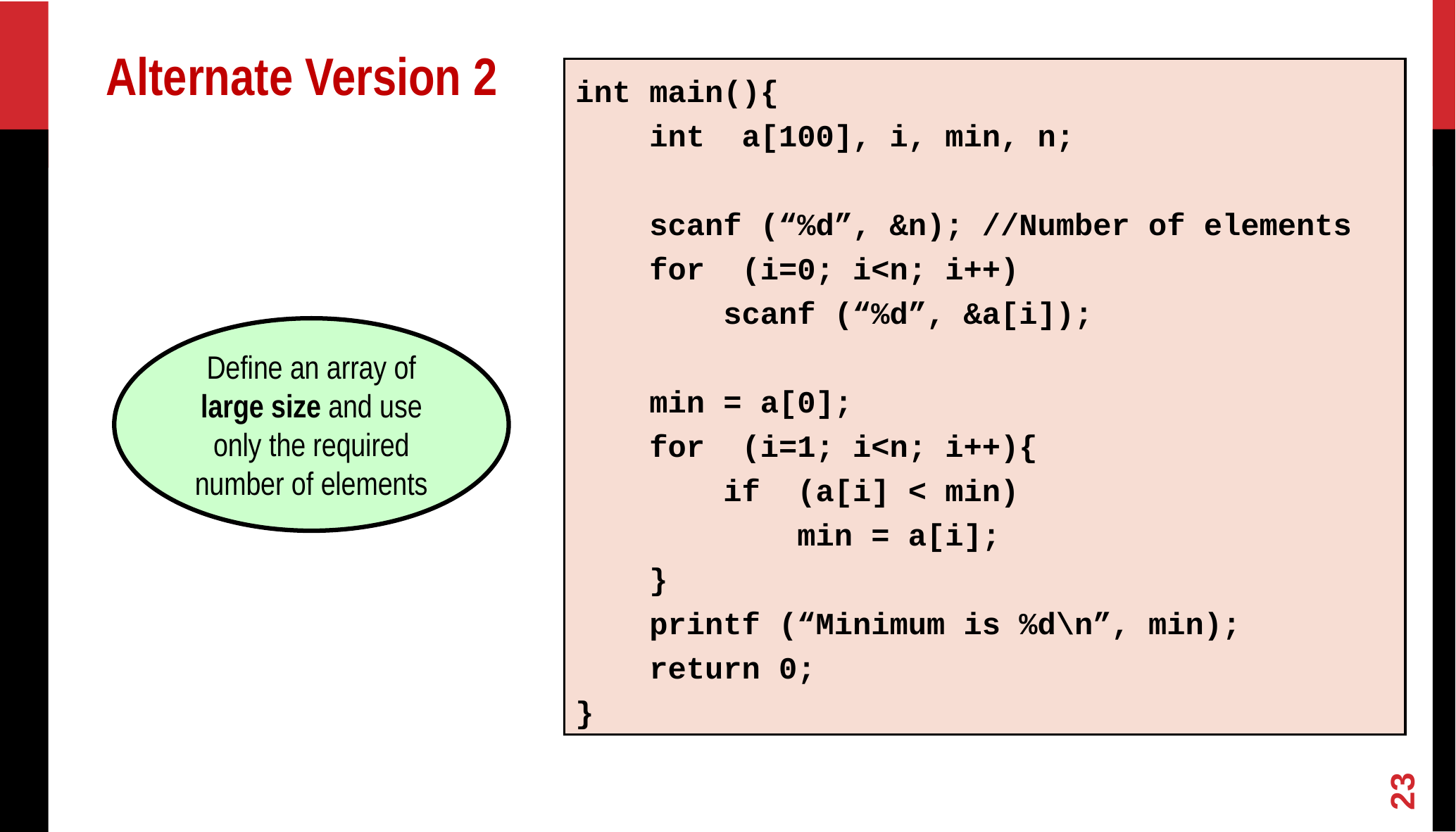

Alternate Version 2
int main(){
    int  a[100], i, min, n;

    scanf (“%d”, &n); //Number of elements
    for  (i=0; i<n; i++)
        scanf (“%d”, &a[i]);

    min = a[0];
    for  (i=1; i<n; i++){
        if  (a[i] < min)
            min = a[i];
    }
    printf (“Minimum is %d\n”, min);
    return 0;
}
Define an array of
large size and use
only the required
number of elements
23